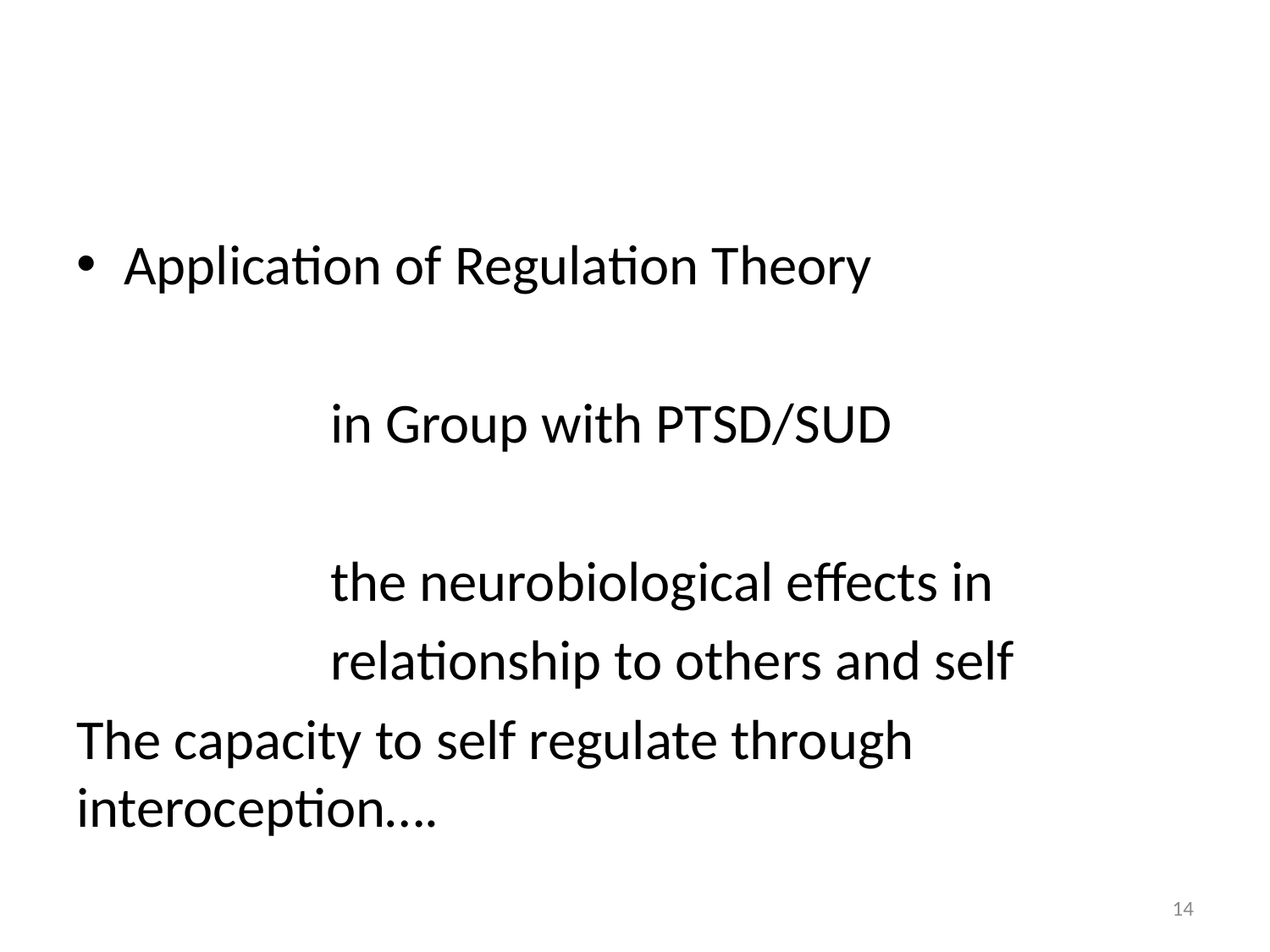

Application of Regulation Theory

                    in Group with PTSD/SUD

                    the neurobiological effects in
                    relationship to others and self
The capacity to self regulate through interoception….
14